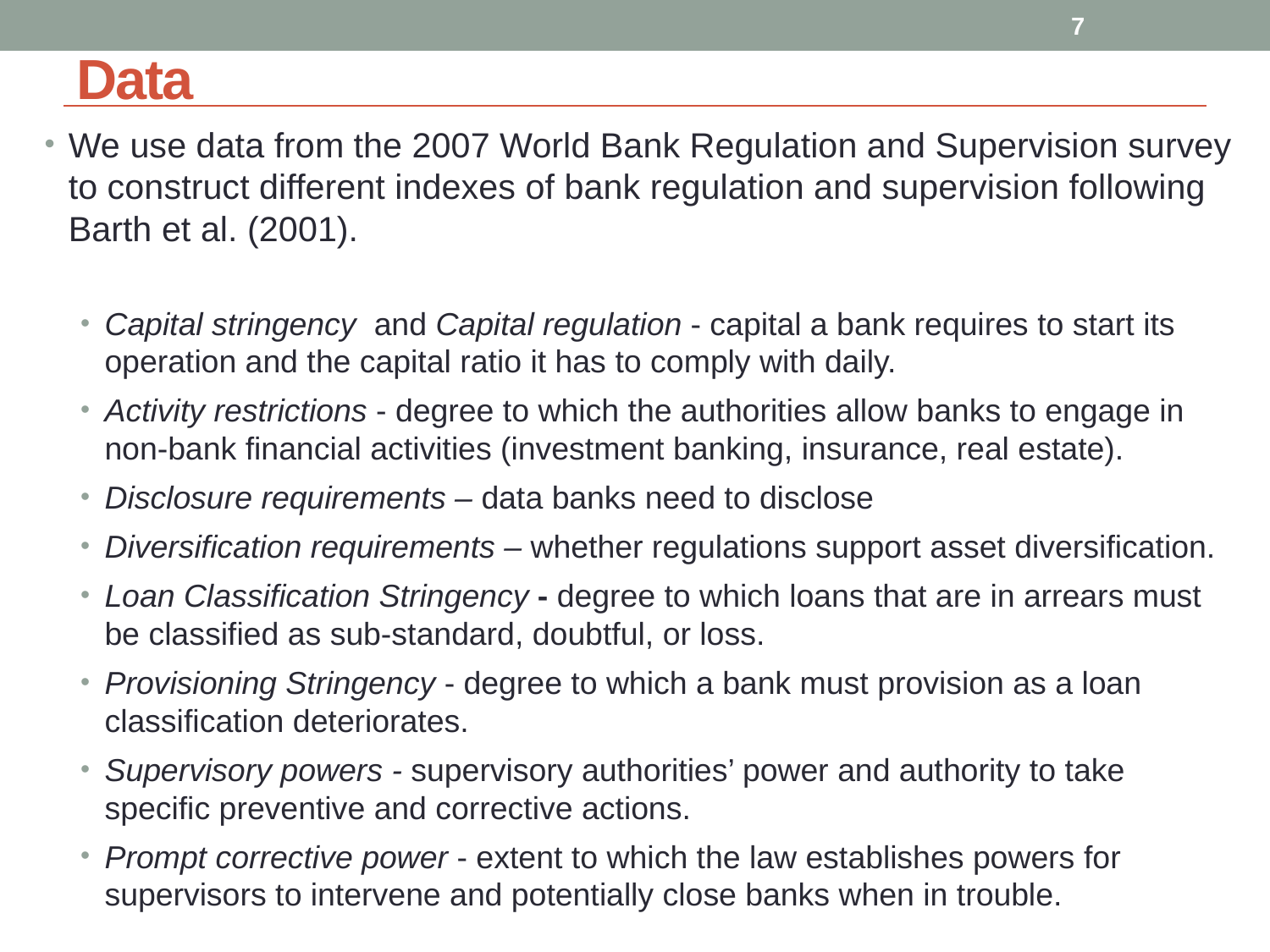

7
# Data
We use data from the 2007 World Bank Regulation and Supervision survey to construct different indexes of bank regulation and supervision following Barth et al. (2001).

Capital stringency  and Capital regulation - capital a bank requires to start its operation and the capital ratio it has to comply with daily.
Activity restrictions - degree to which the authorities allow banks to engage in non-bank financial activities (investment banking, insurance, real estate).
Disclosure requirements – data banks need to disclose
Diversification requirements – whether regulations support asset diversification.
Loan Classification Stringency - degree to which loans that are in arrears must be classified as sub-standard, doubtful, or loss.
Provisioning Stringency - degree to which a bank must provision as a loan classification deteriorates.
Supervisory powers - supervisory authorities’ power and authority to take specific preventive and corrective actions.
Prompt corrective power - extent to which the law establishes powers for supervisors to intervene and potentially close banks when in trouble.